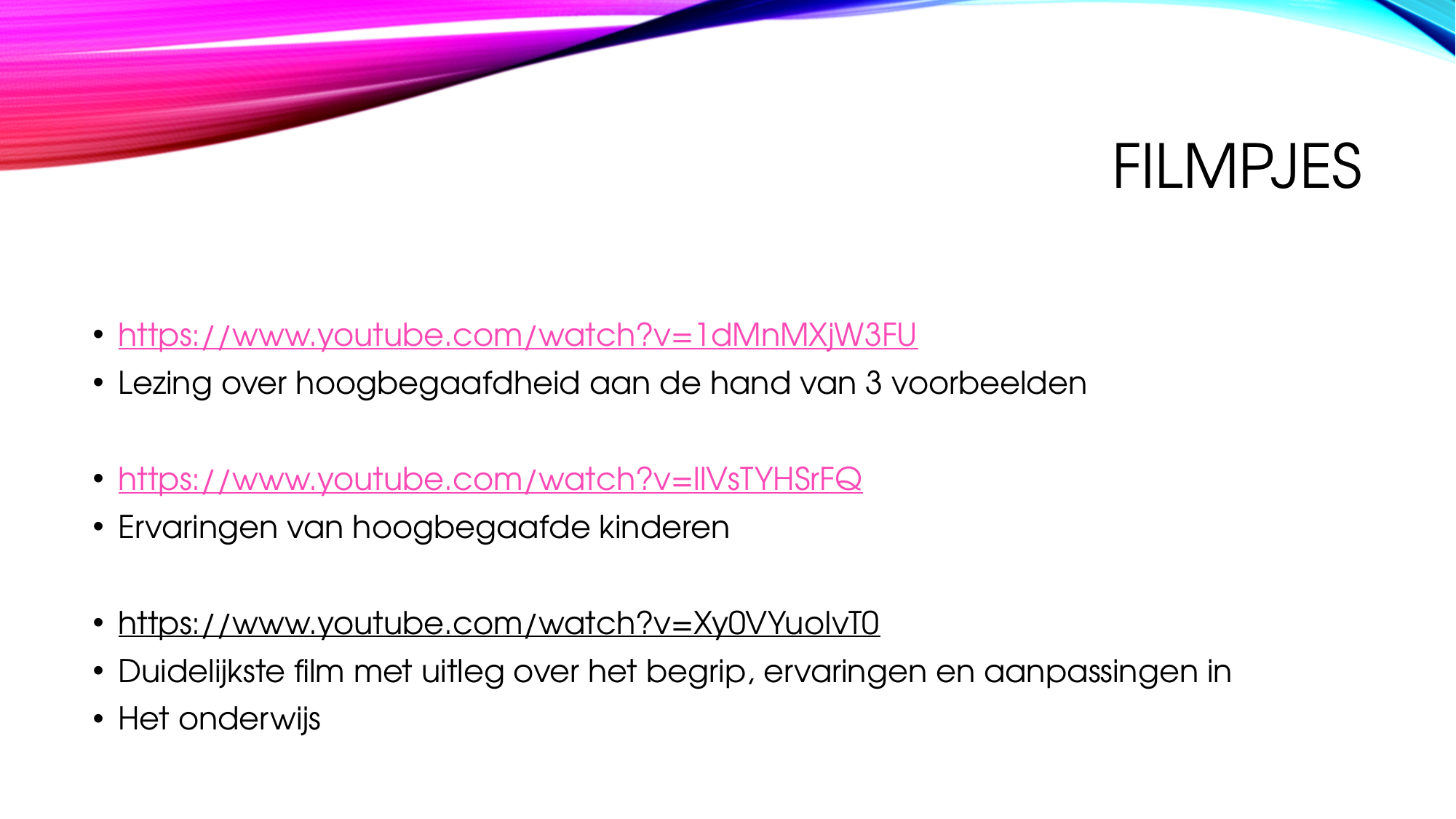

# filmpjes

https://www.youtube.com/watch?v=1dMnMXjW3FU
Lezing over hoogbegaafdheid aan de hand van 3 voorbeelden

https://www.youtube.com/watch?v=llVsTYHSrFQ
Ervaringen van hoogbegaafde kinderen

https://www.youtube.com/watch?v=Xy0VYuoIvT0
Duidelijkste film met uitleg over het begrip, ervaringen en aanpassingen in
Het onderwijs